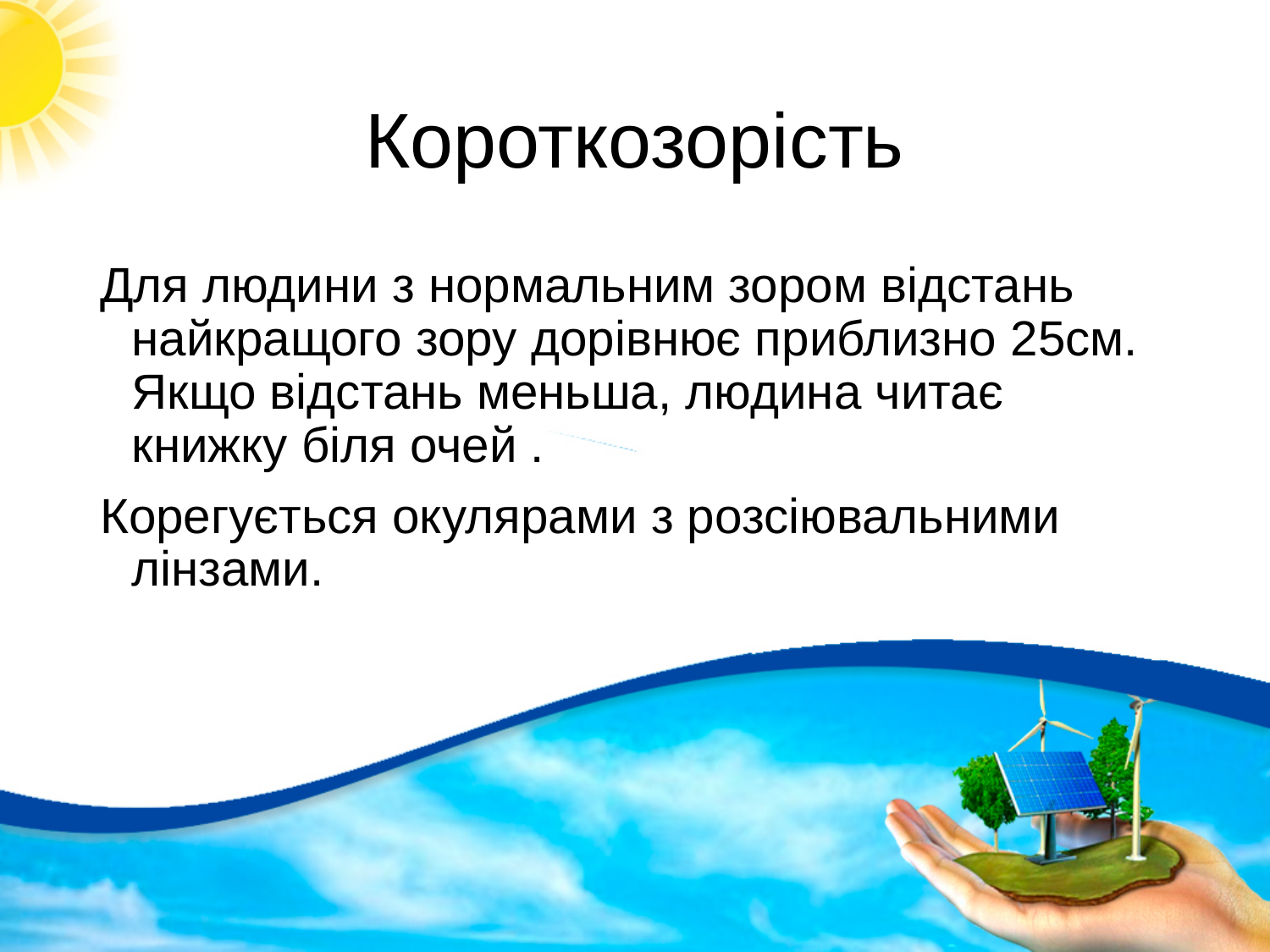

# Короткозорість
Для людини з нормальним зором відстань найкращого зору дорівнює приблизно 25см. Якщо відстань меньша, людина читає книжку біля очей .
Корегується окулярами з розсіювальними лінзами.